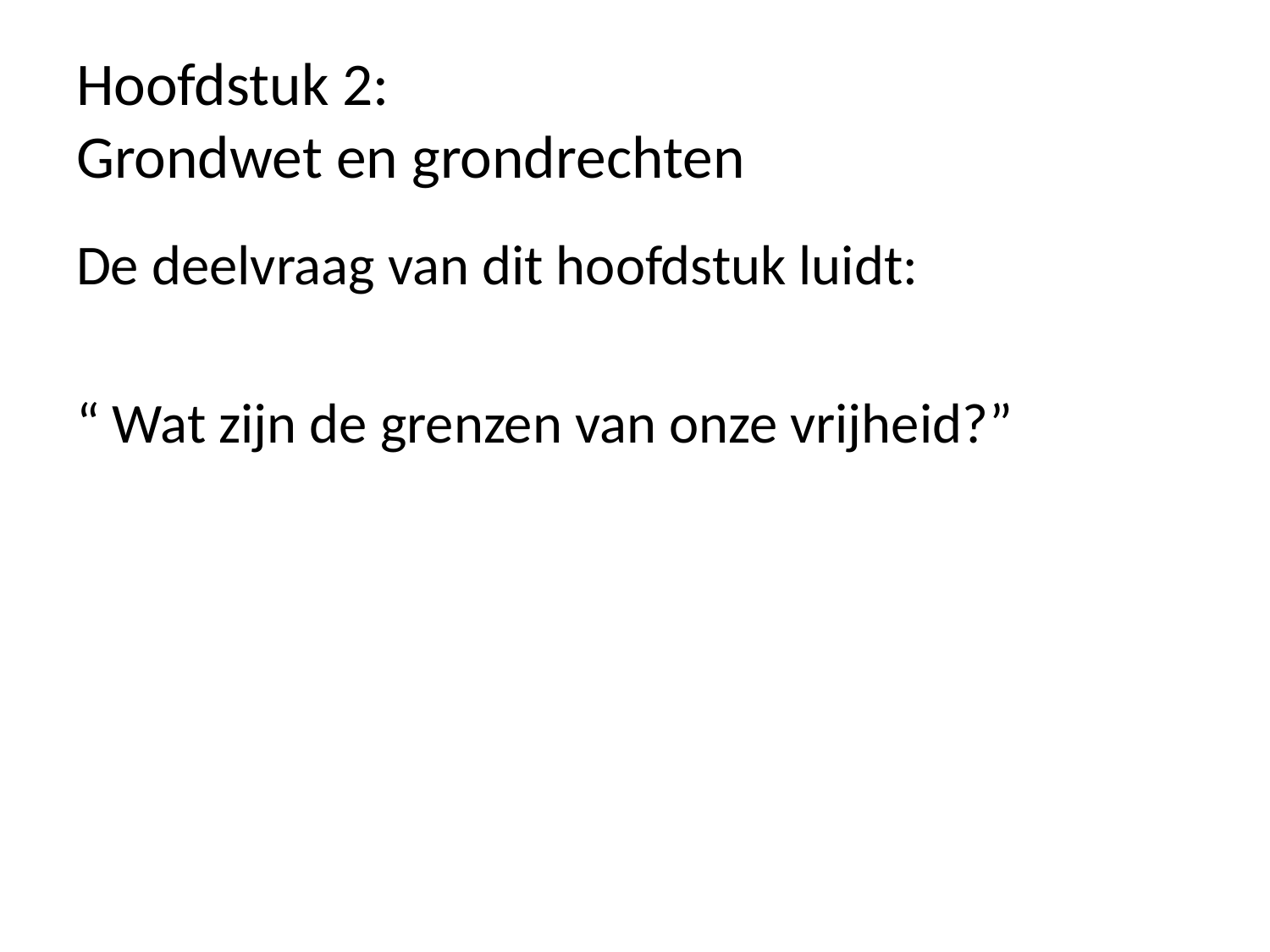

# Hoofdstuk 2: Grondwet en grondrechten
De deelvraag van dit hoofdstuk luidt:

“ Wat zijn de grenzen van onze vrijheid?”